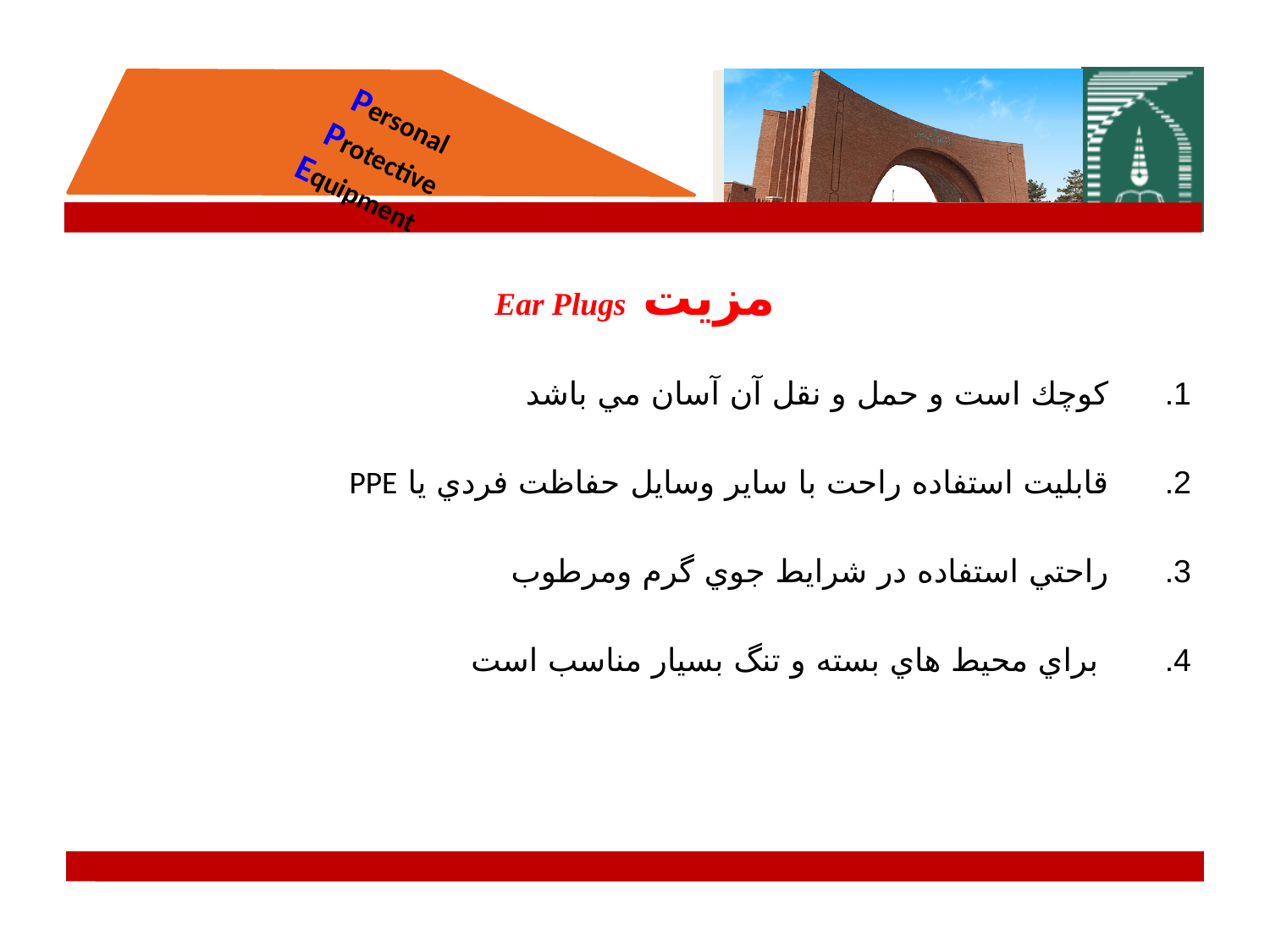

مزيت Ear Plugs

كوچك است و حمل و نقل آن آسان مي باشد

قابليت استفاده راحت با ساير وسايل حفاظت فردي يا PPE

راحتي استفاده در شرايط جوي گرم ومرطوب

 براي محيط هاي بسته و تنگ بسيار مناسب است